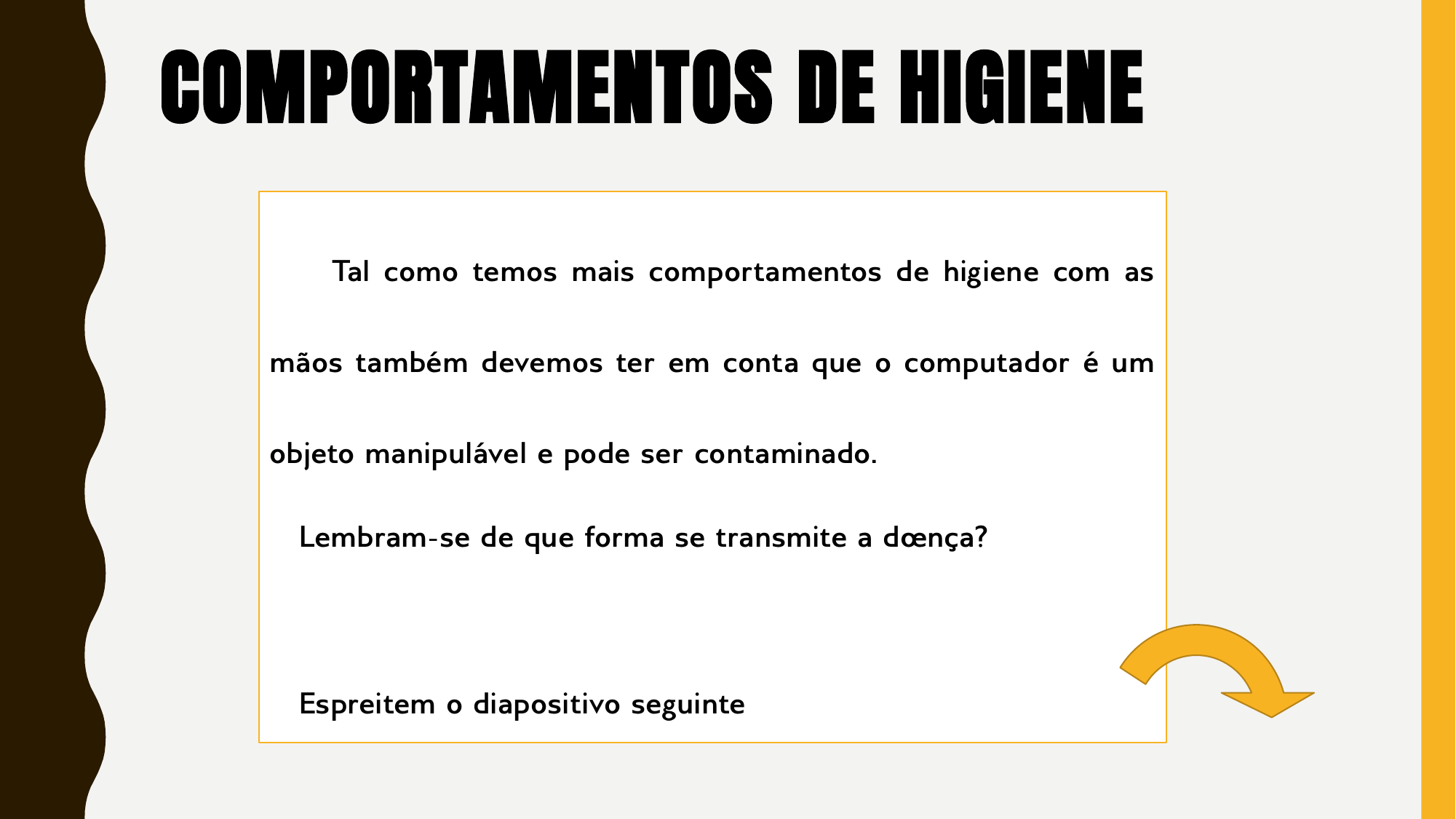

# comportamentos de higiene
     Tal como temos mais comportamentos de higiene com as mãos também devemos ter em conta que o computador é um objeto manipulável e pode ser contaminado.
   Lembram-se de que forma se transmite a doença?

   Espreitem o diapositivo seguinte